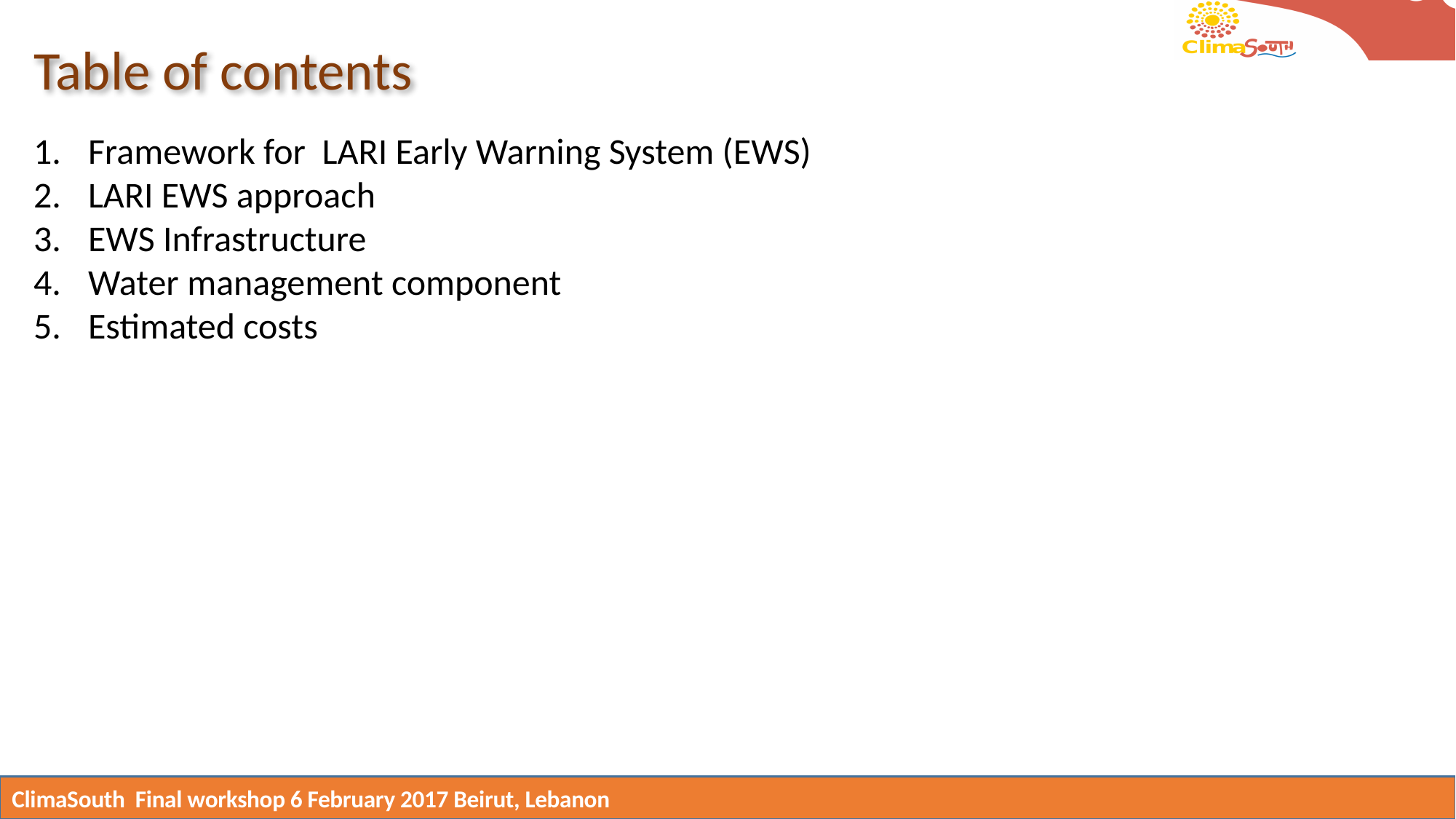

Table of contents
Framework for  LARI Early Warning System (EWS)
LARI EWS approach
EWS Infrastructure
Water management component
Estimated costs

ClimaSouth  Final workshop 6 February 2017 Beirut, Lebanon